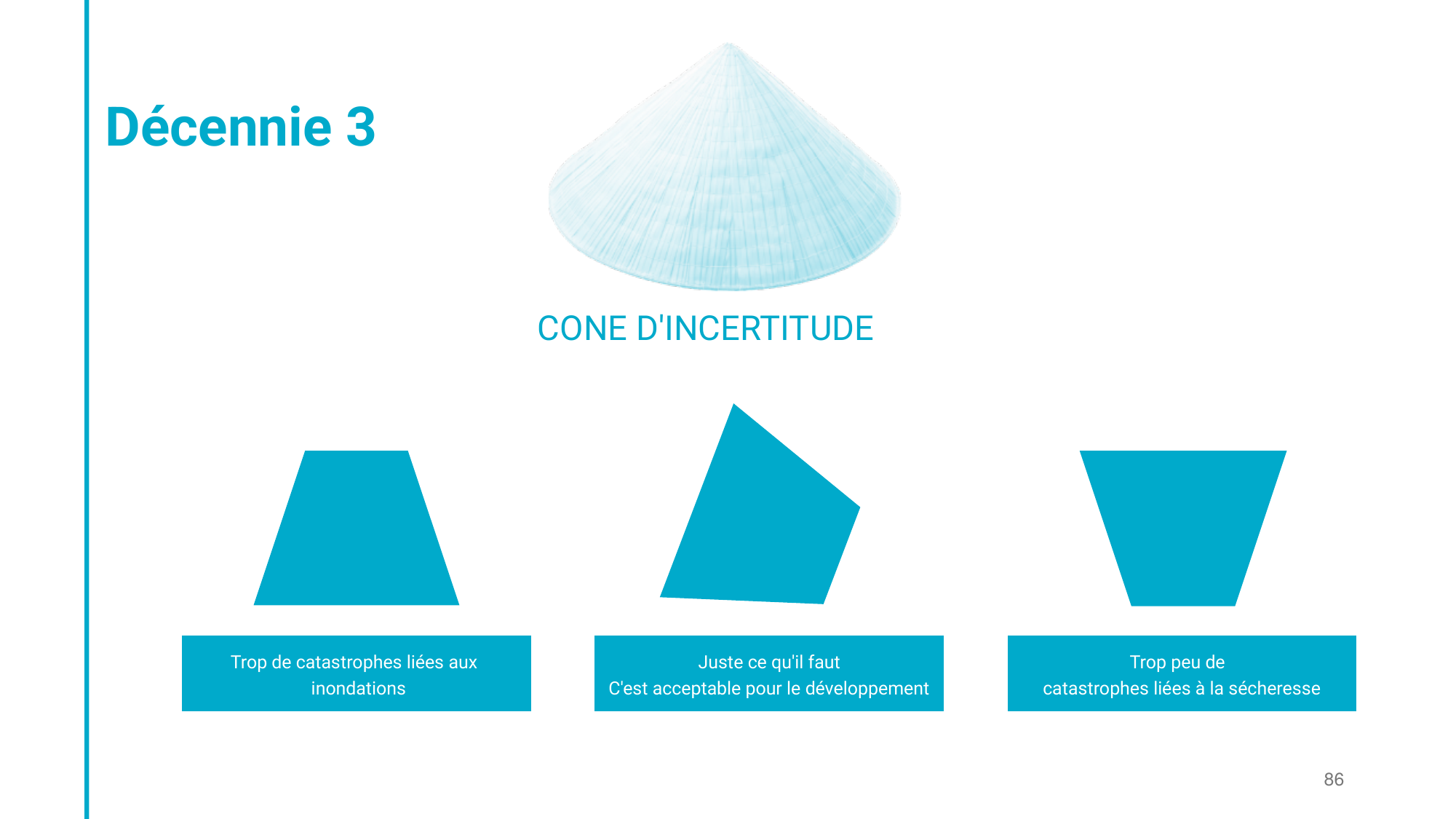

Décennie 3
CONE D'INCERTITUDE

Trop de catastrophes liées aux
 inondations

Juste ce qu'il faut
C'est acceptable pour le développement

Trop peu de
catastrophes liées à la sécheresse
86